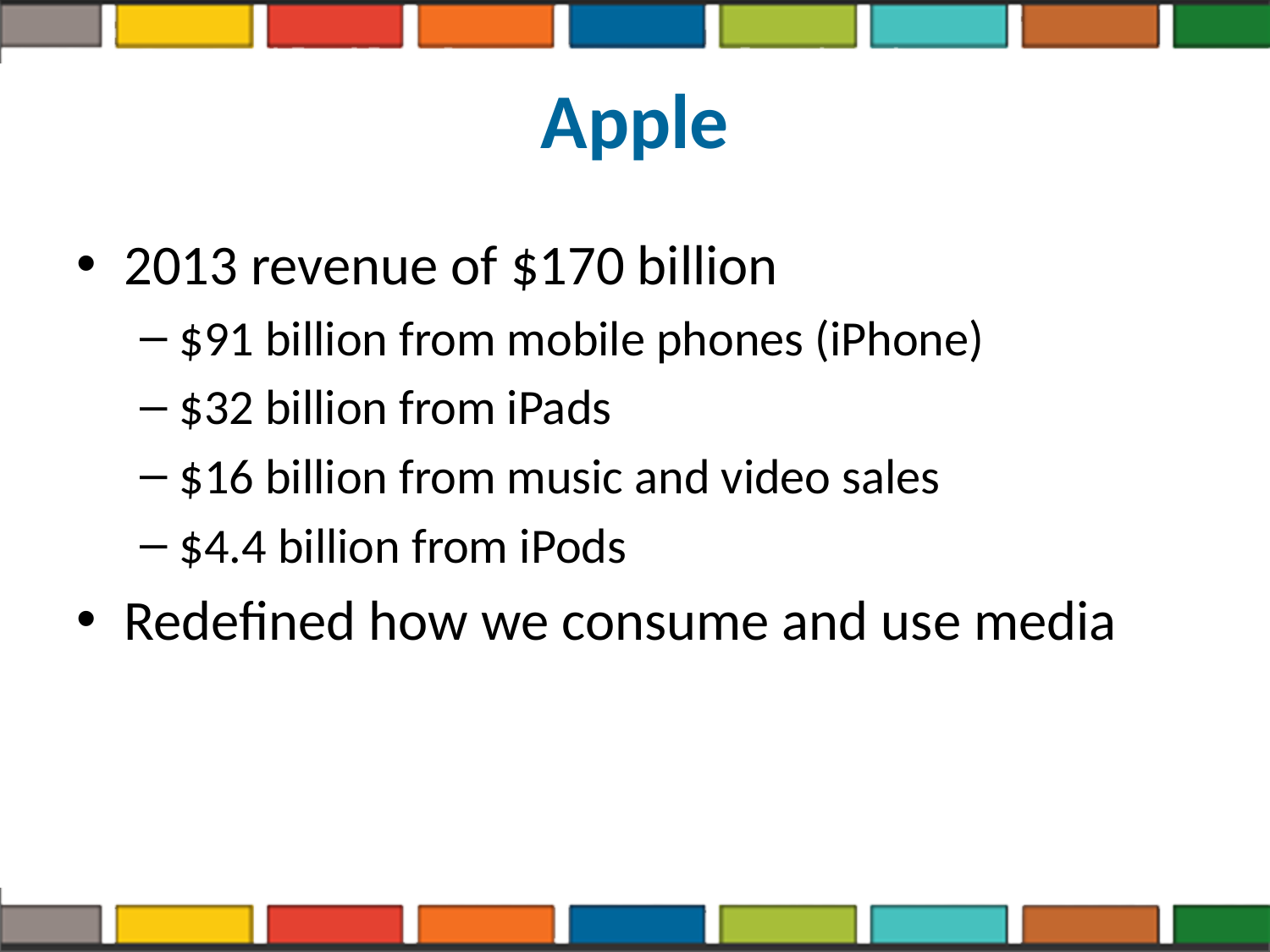

# Apple
2013 revenue of $170 billion
$91 billion from mobile phones (iPhone)
$32 billion from iPads
$16 billion from music and video sales
$4.4 billion from iPods
Redefined how we consume and use media